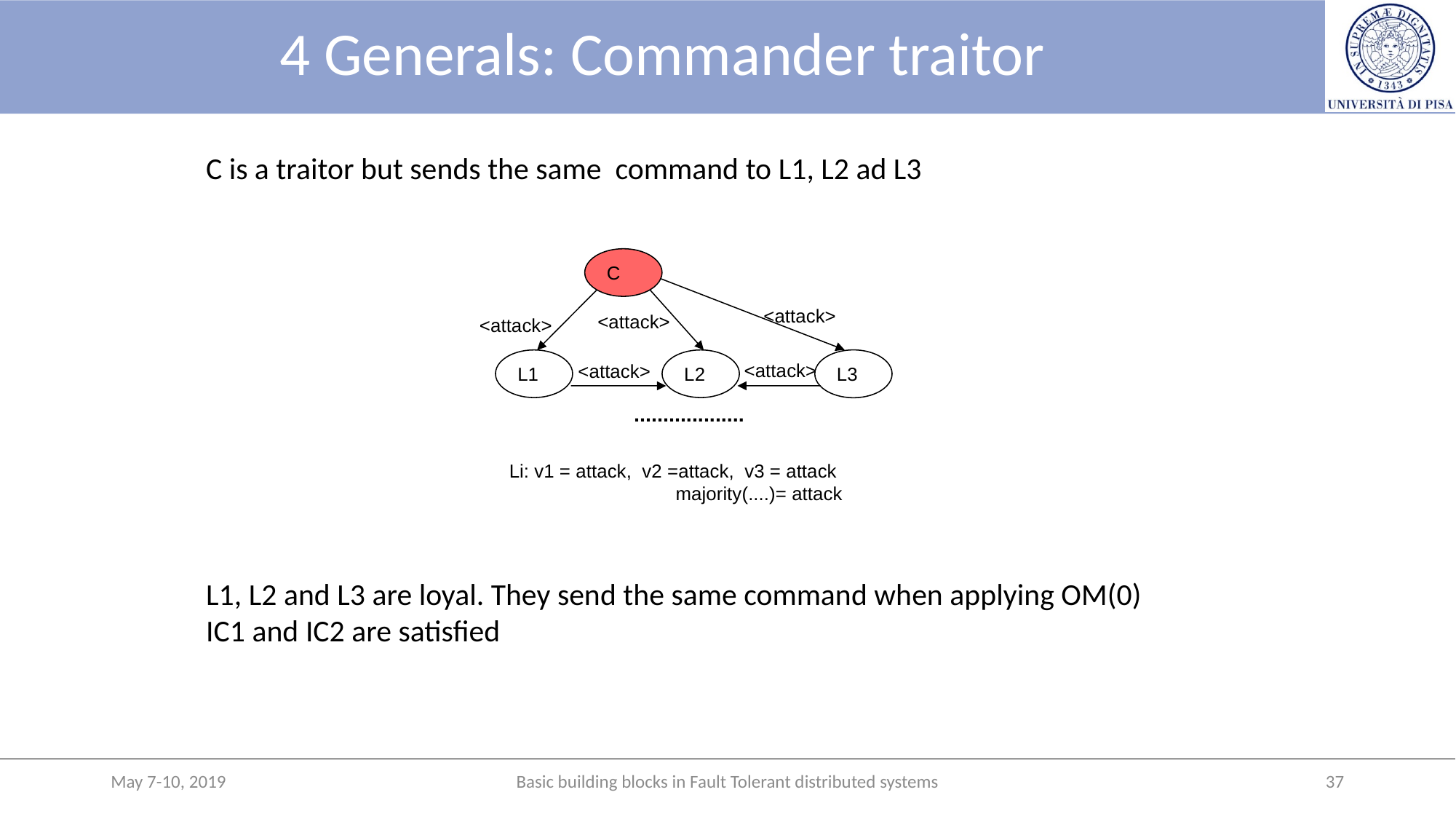

# 4 Generals: Commander traitor
C is a traitor but sends the same  command to L1, L2 ad L3
C

<attack>
<attack>
<attack>
L3
L1
L2
<attack>
<attack>

...................
Li: v1 = attack,  v2 =attack,  v3 = attack
majority(....)= attack
L1, L2 and L3 are loyal. They send the same command when applying OM(0)
IC1 and IC2 are satisfied
May 7-10, 2019
Basic building blocks in Fault Tolerant distributed systems
37